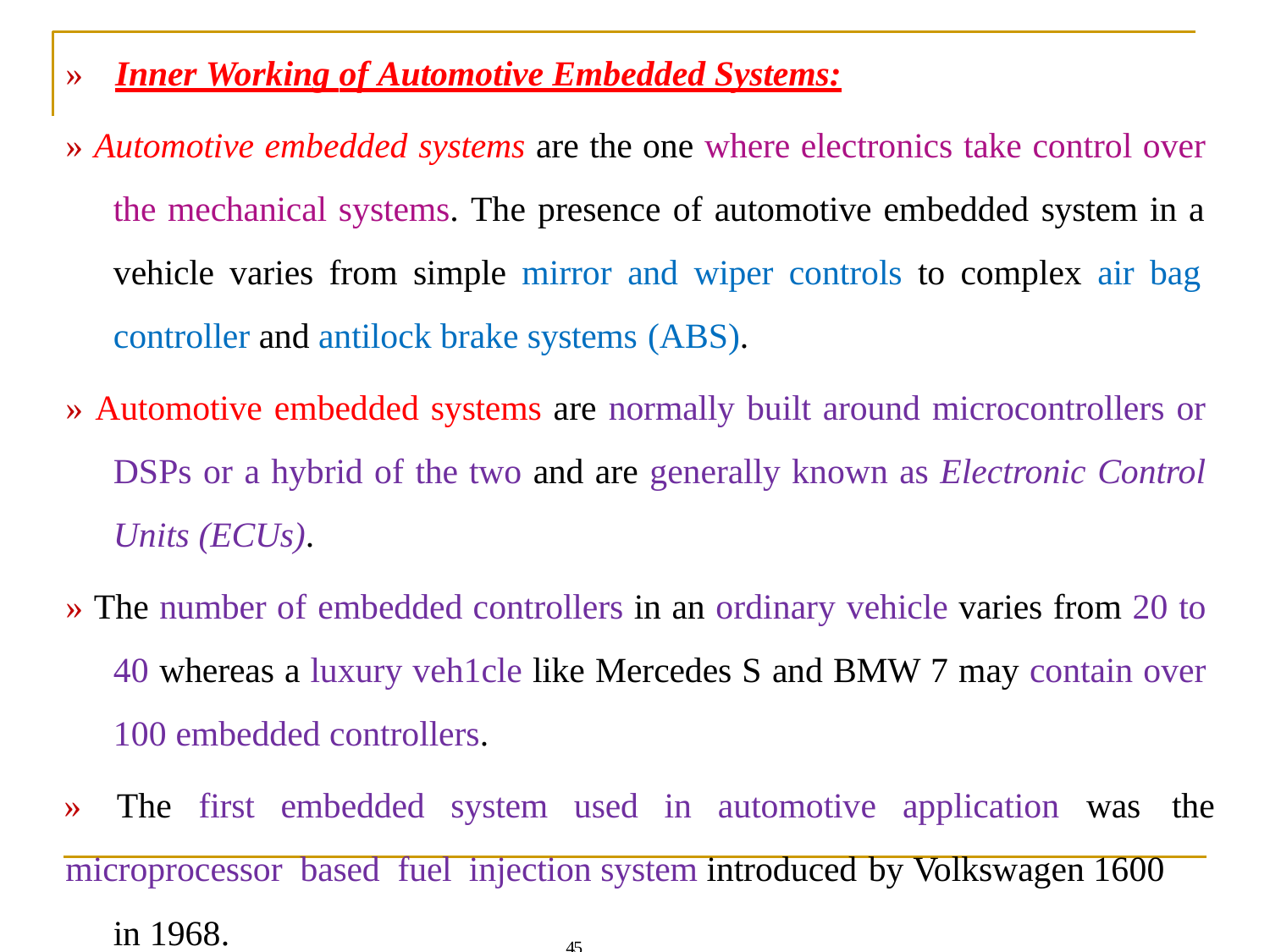

# »	Inner Working of Automotive Embedded Systems:
» Automotive embedded systems are the one where electronics take control over  the mechanical systems. The presence of automotive embedded system in a  vehicle varies from simple mirror and wiper controls to complex air bag  controller and antilock brake systems (ABS).
» Automotive embedded systems are normally built around microcontrollers or  DSPs or a hybrid of the two and are generally known as Electronic Control  Units (ECUs).
» The number of embedded controllers in an ordinary vehicle varies from 20 to  40 whereas a luxury veh1cle like Mercedes S and BMW 7 may contain over  100 embedded controllers.
»    The   first   embedded   system   used   in   automotive   application   was   the
microprocessor  based  fuel  injection system introduced by Volkswagen 1600
	45

in 1968.